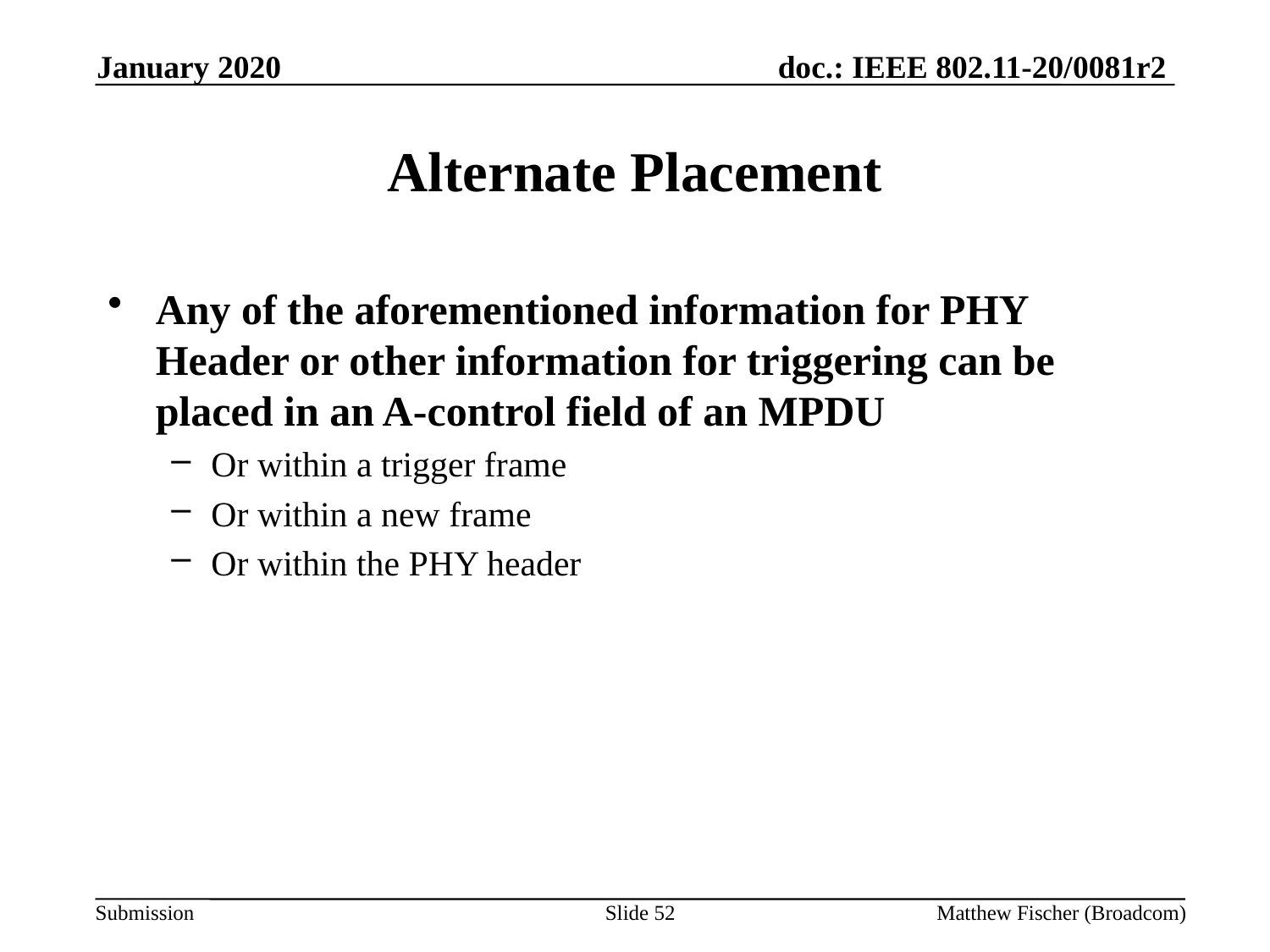

January 2020
# Alternate Placement
Any of the aforementioned information for PHY Header or other information for triggering can be placed in an A-control field of an MPDU
Or within a trigger frame
Or within a new frame
Or within the PHY header
Slide 52
Matthew Fischer (Broadcom)